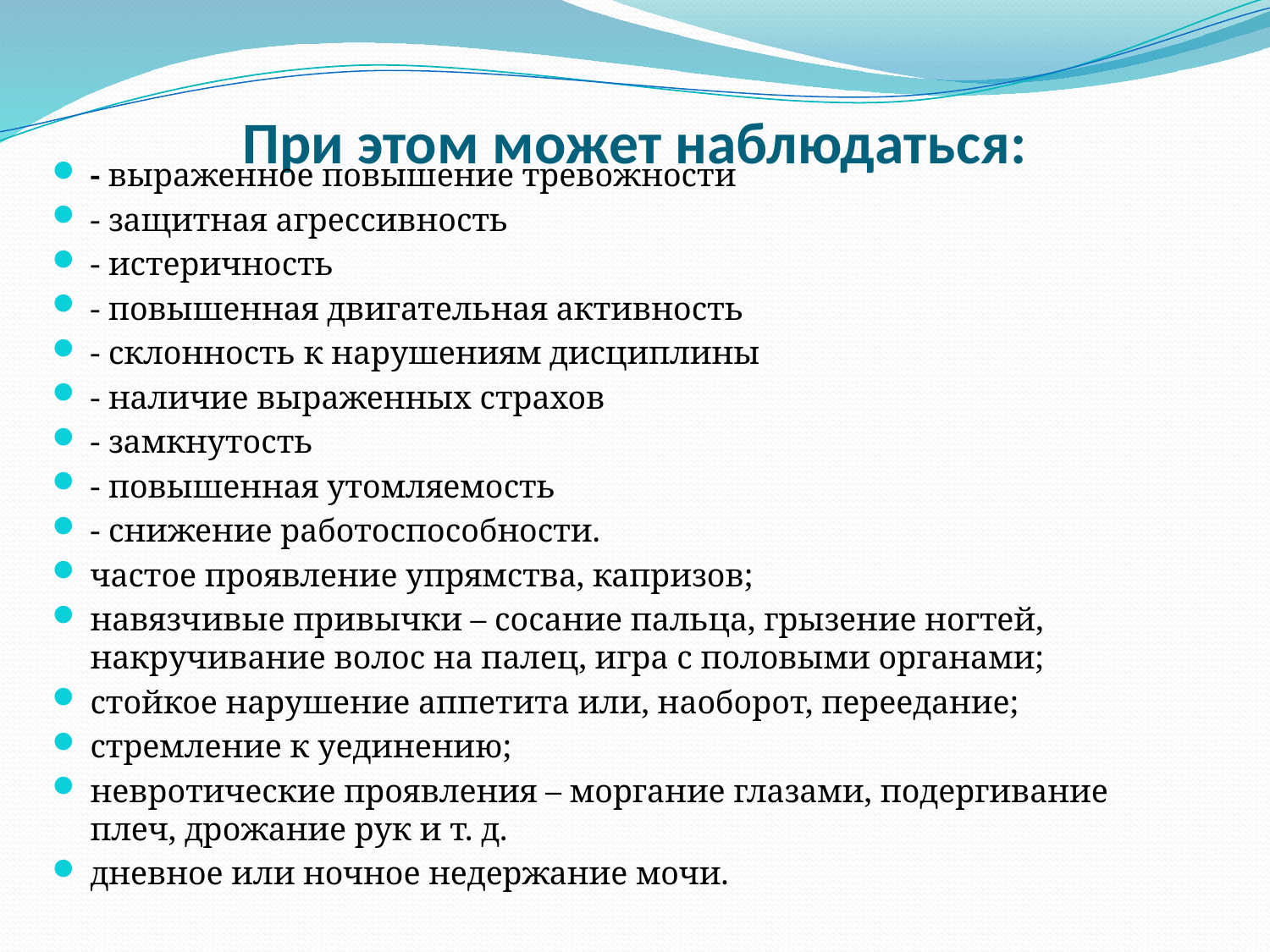

# При этом может наблюдаться:
- выраженное повышение тревожности
- защитная агрессивность
- истеричность
- повышенная двигательная активность
- склонность к нарушениям дисциплины
- наличие выраженных страхов
- замкнутость
- повышенная утомляемость
- снижение работоспособности.
частое проявление упрямства, капризов;
навязчивые привычки – сосание пальца, грызение ногтей, накручивание волос на палец, игра с половыми органами;
стойкое нарушение аппетита или, наоборот, переедание;
стремление к уединению;
невротические проявления – моргание глазами, подергивание плеч, дрожание рук и т. д.
дневное или ночное недержание мочи.